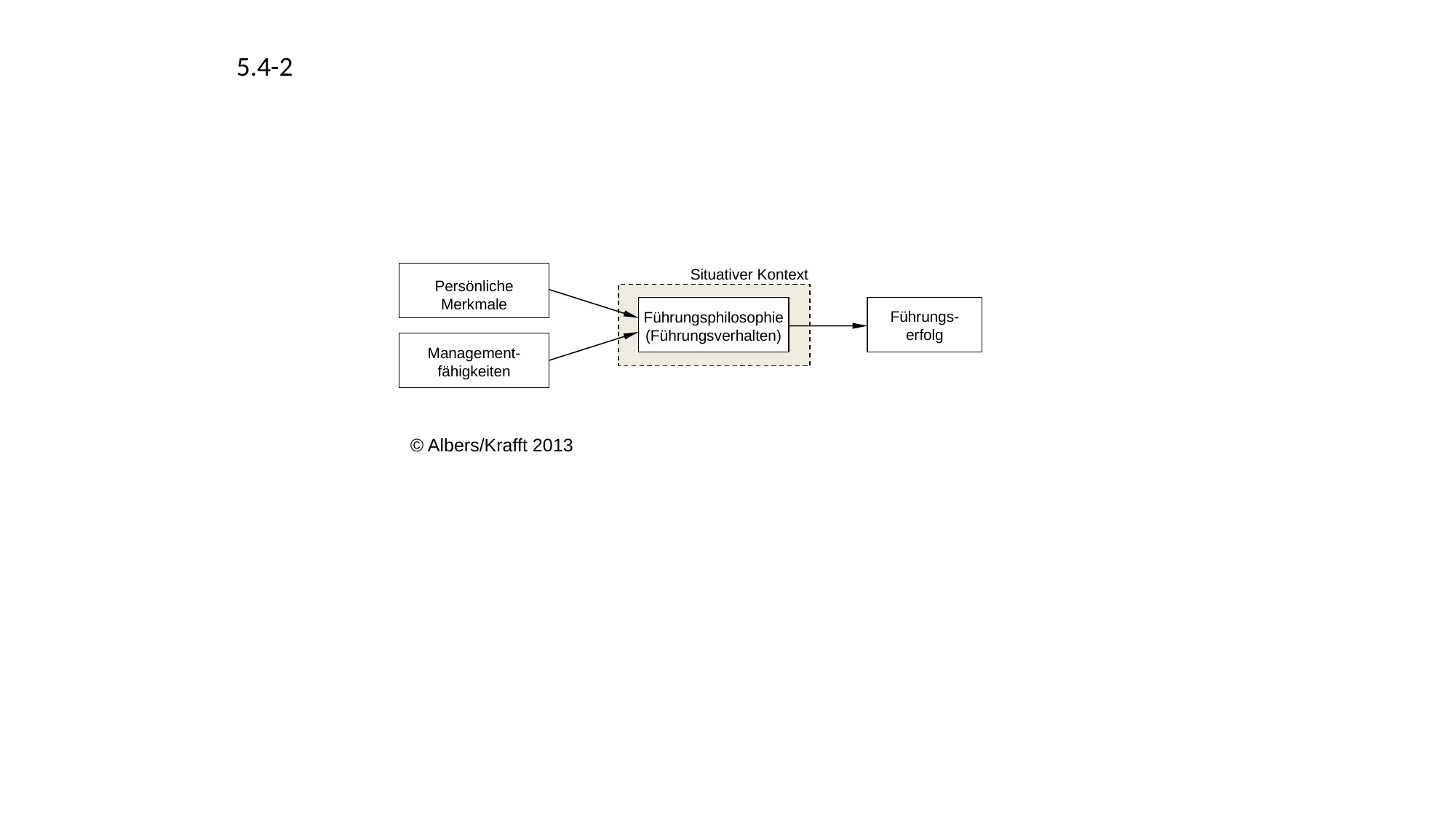

5.4-2
Situativer Kontext

Persönliche Merkmale

Führungs-
erfolg

Führungsphilosophie (Führungsverhalten)

Management-fähigkeiten
© Albers/Krafft 2013